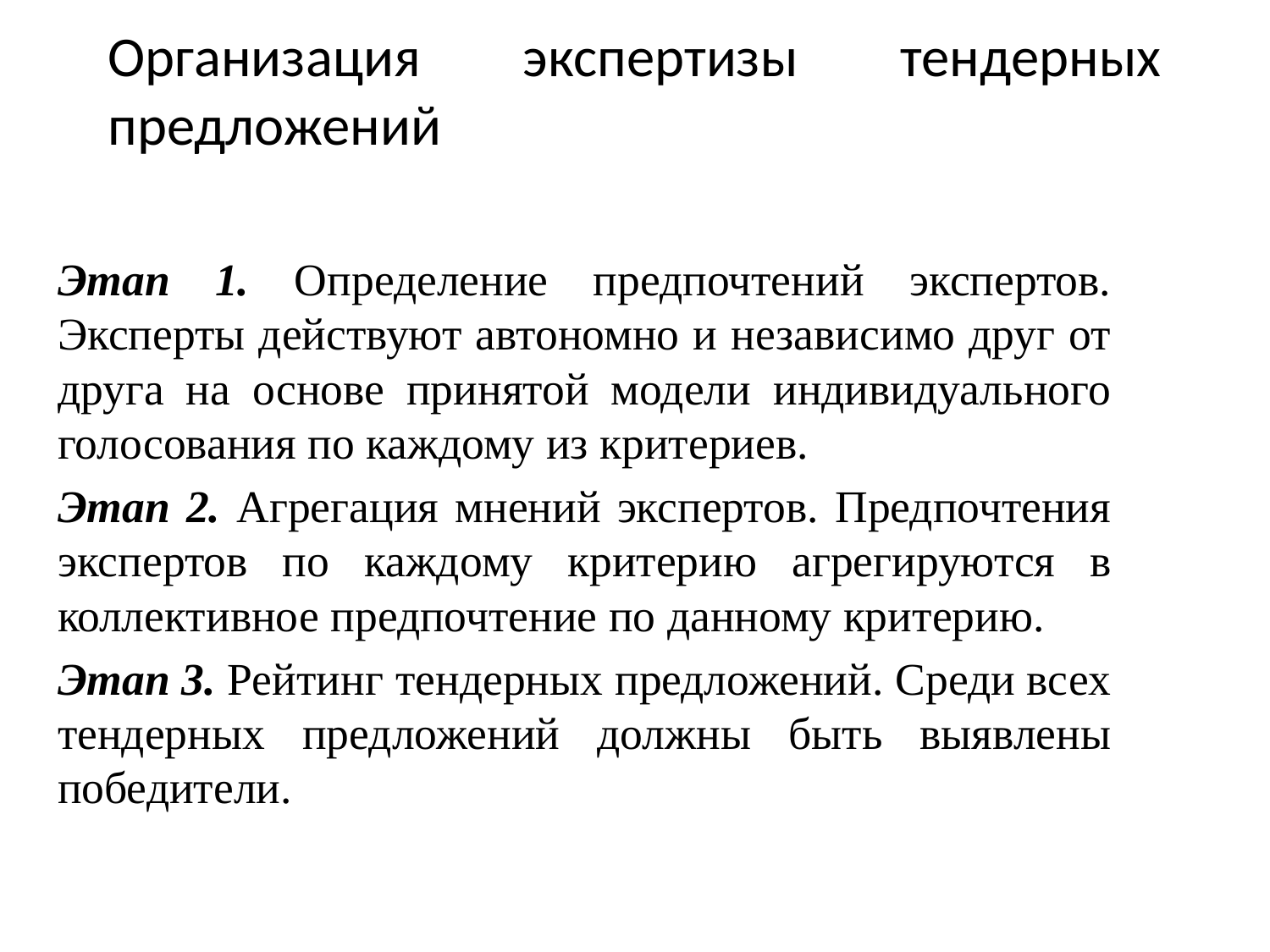

# Организация экспертизы тендерных предложений

Этап 1. Определение предпочтений экспертов. Эксперты действуют автономно и независимо друг от друга на основе принятой модели индивидуального голосования по каждому из критериев.
Этап 2. Агрегация мнений экспертов. Предпочтения экспертов по каждому критерию агрегируются в коллективное предпочтение по данному критерию.
Этап 3. Рейтинг тендерных предложений. Среди всех тендерных предложений должны быть выявлены победители.